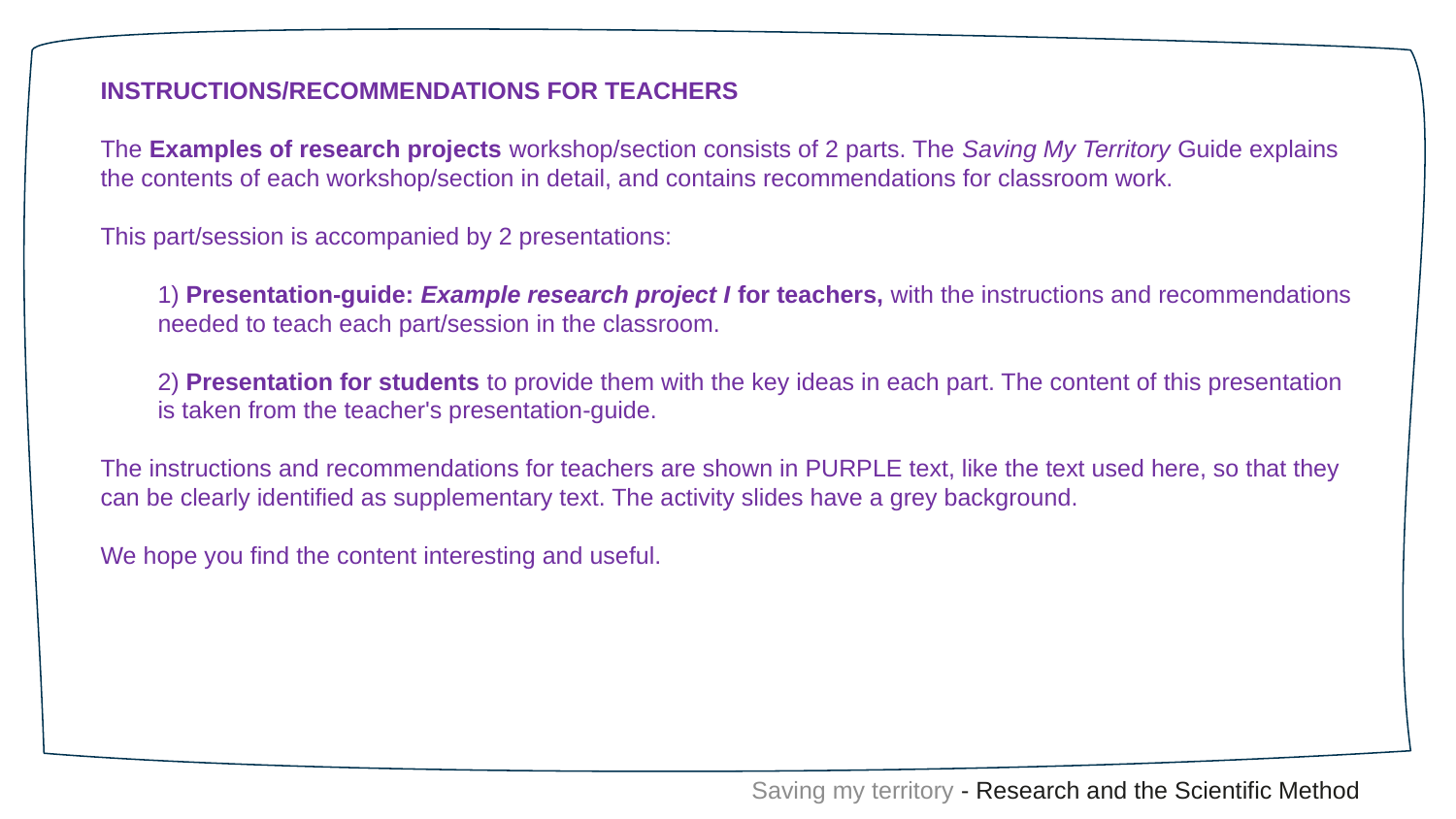

INSTRUCTIONS/RECOMMENDATIONS FOR TEACHERS

The Examples of research projects workshop/section consists of 2 parts. The Saving My Territory Guide explains the contents of each workshop/section in detail, and contains recommendations for classroom work.

This part/session is accompanied by 2 presentations:

1) Presentation-guide: Example research project I for teachers, with the instructions and recommendations needed to teach each part/session in the classroom.

2) Presentation for students to provide them with the key ideas in each part. The content of this presentation is taken from the teacher's presentation-guide.

The instructions and recommendations for teachers are shown in PURPLE text, like the text used here, so that they can be clearly identified as supplementary text. The activity slides have a grey background.

We hope you find the content interesting and useful.

Saving my territory - Research and the Scientific Method